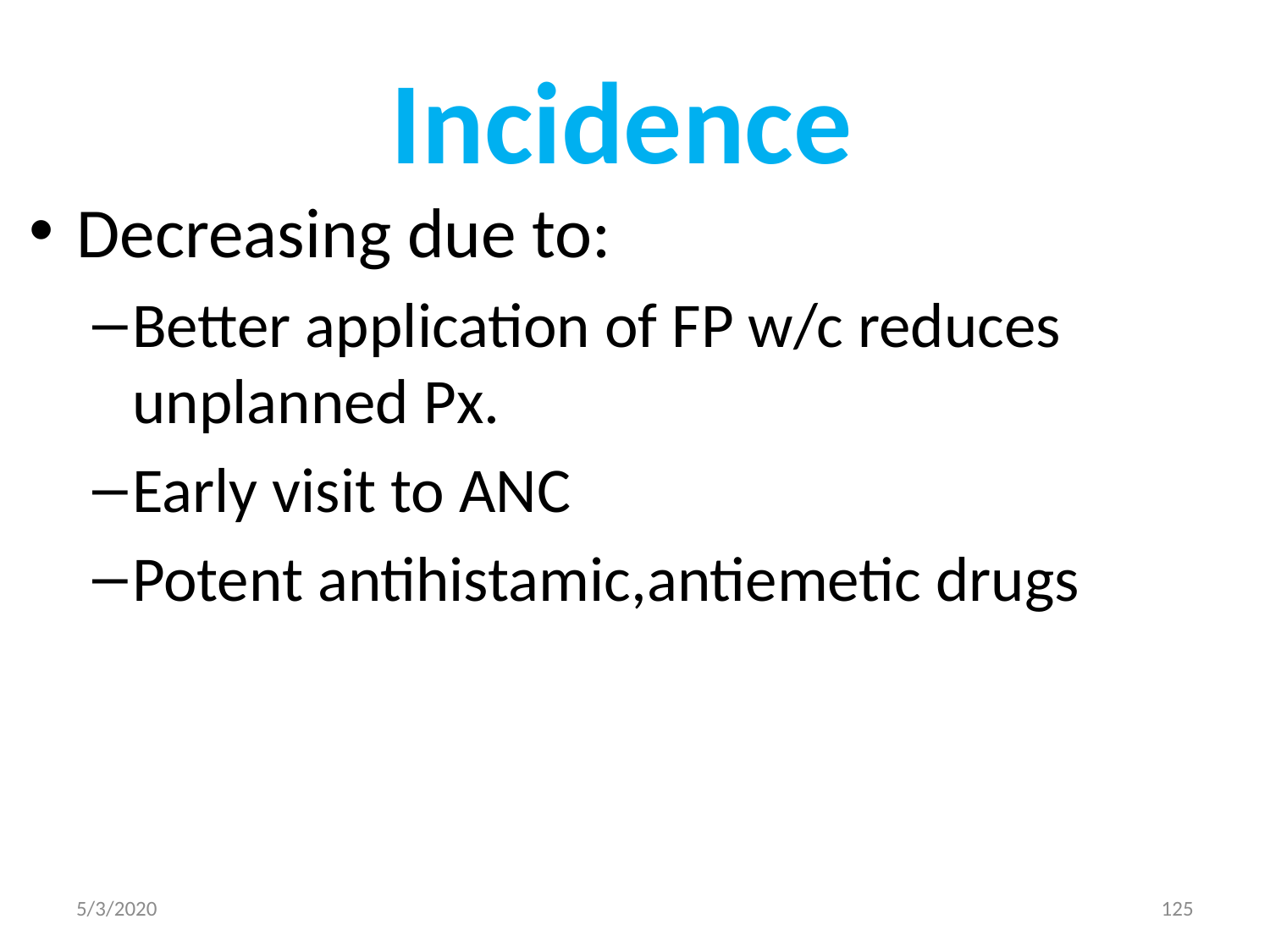

# Incidence
Decreasing due to:
Better application of FP w/c reduces unplanned Px.
Early visit to ANC
Potent antihistamic,antiemetic drugs

5/3/2020
125